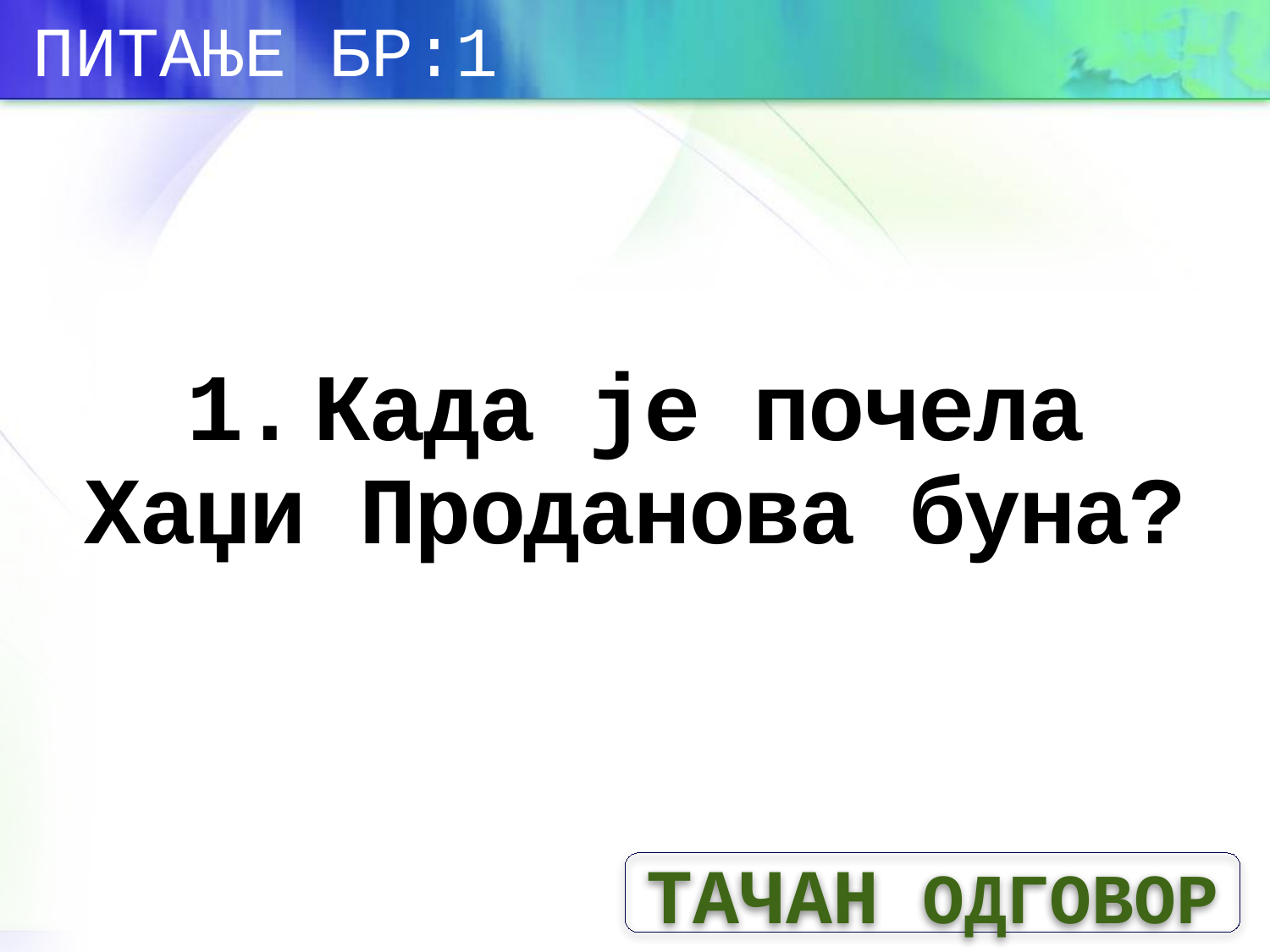

ПИТАЊЕ БР:1
# 1.	Када је почела Хаџи Проданова буна?
ТАЧАН ОДГОВОР